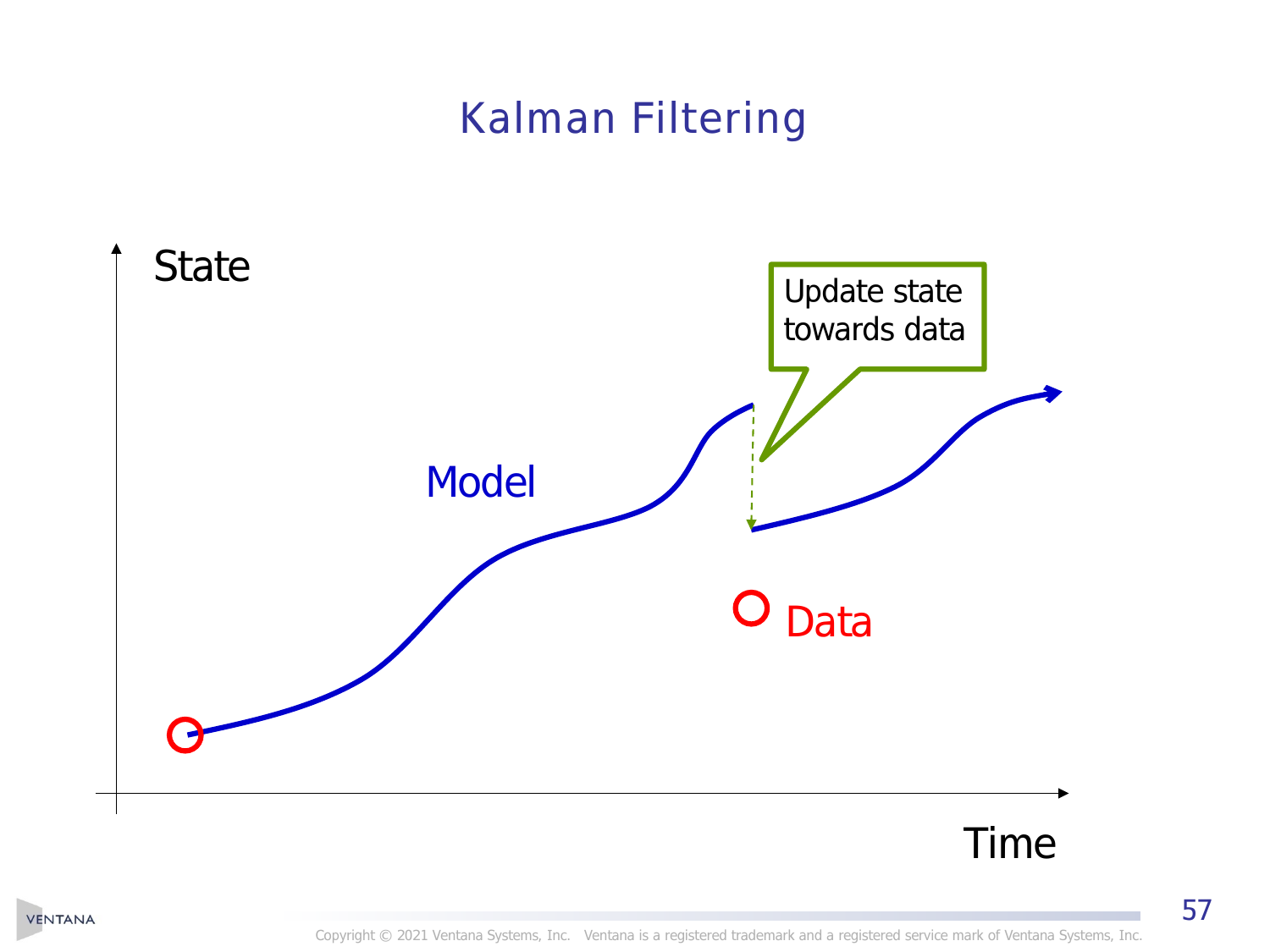

# Kalman Filtering
State
Update state towards data

Model
Data

Time